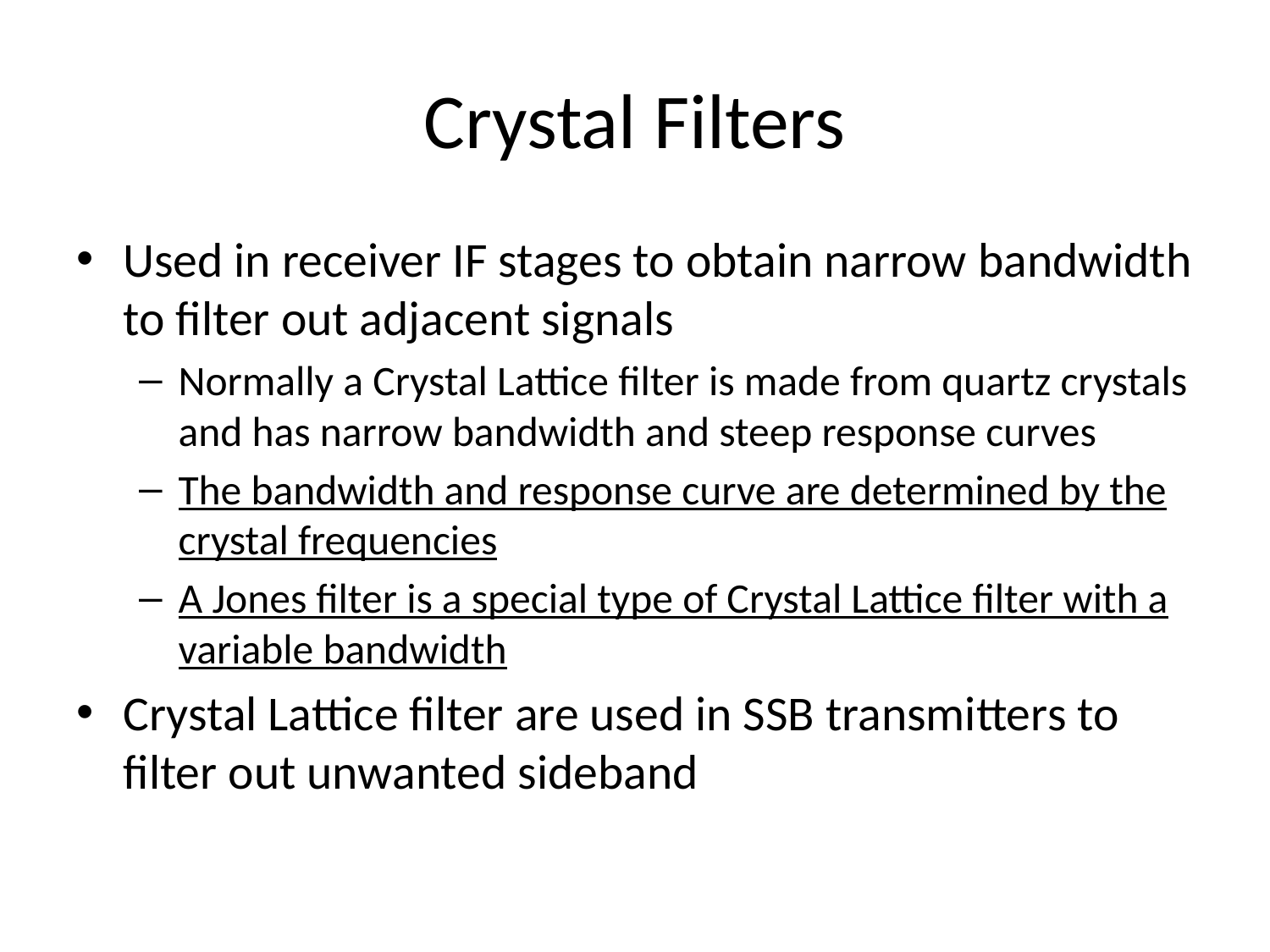

# Crystal Filters
Used in receiver IF stages to obtain narrow bandwidth to filter out adjacent signals
Normally a Crystal Lattice filter is made from quartz crystals and has narrow bandwidth and steep response curves
The bandwidth and response curve are determined by the crystal frequencies
A Jones filter is a special type of Crystal Lattice filter with a variable bandwidth
Crystal Lattice filter are used in SSB transmitters to filter out unwanted sideband